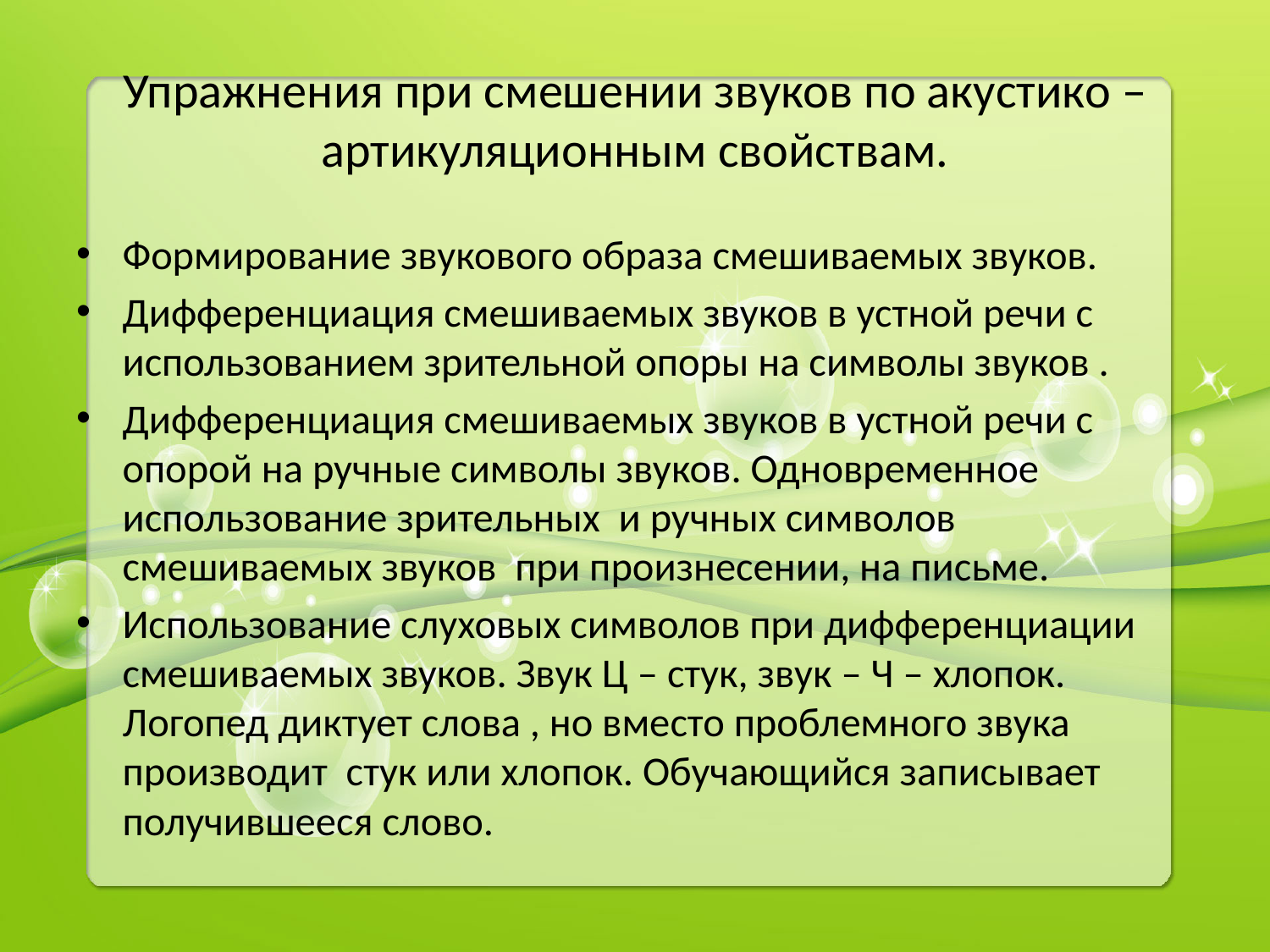

# Упражнения при смешении звуков по акустико – артикуляционным свойствам.
Формирование звукового образа смешиваемых звуков.
Дифференциация смешиваемых звуков в устной речи с использованием зрительной опоры на символы звуков .
Дифференциация смешиваемых звуков в устной речи с опорой на ручные символы звуков. Одновременное использование зрительных  и ручных символов смешиваемых звуков  при произнесении, на письме.
Использование слуховых символов при дифференциации смешиваемых звуков. Звук Ц – стук, звук – Ч – хлопок. Логопед диктует слова , но вместо проблемного звука производит  стук или хлопок. Обучающийся записывает  получившееся слово.